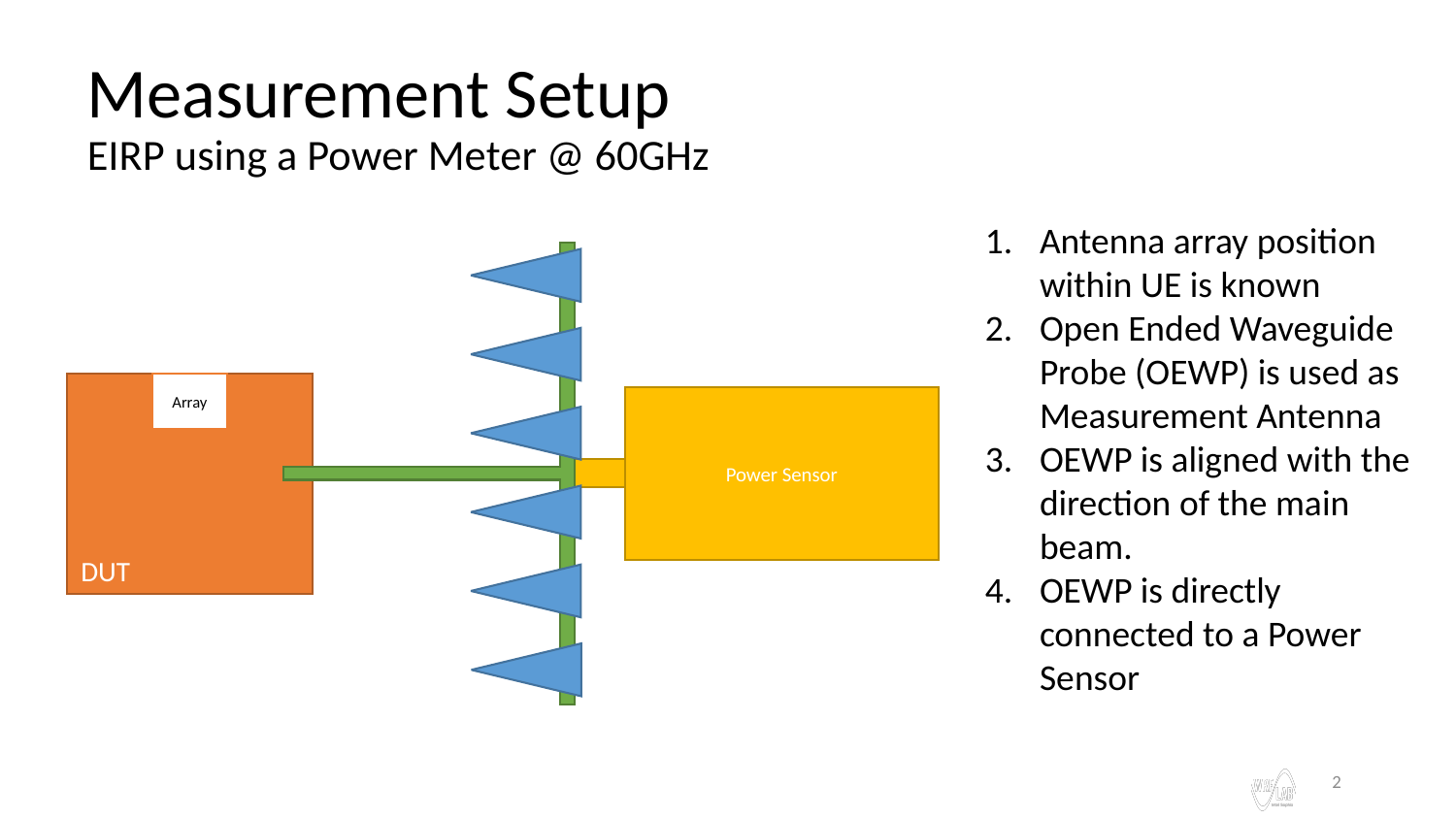

# Measurement Setup EIRP using a Power Meter @ 60GHz
Antenna array position within UE is known
Open Ended Waveguide Probe (OEWP) is used as Measurement Antenna
OEWP is aligned with the direction of the main beam.
OEWP is directly connected to a Power Sensor

Power Sensor

DUT
Array
2